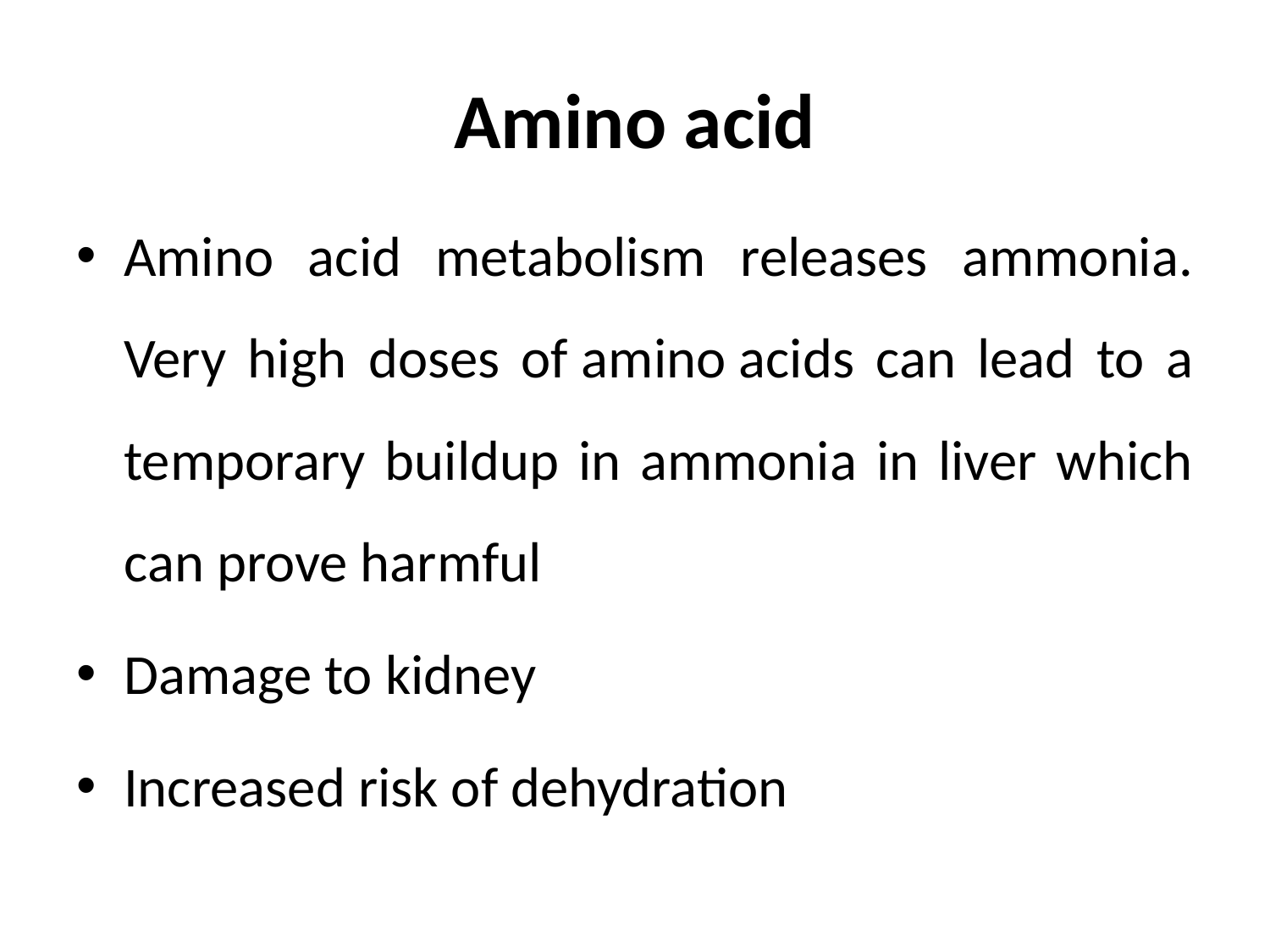

# Amino acid
Amino acid metabolism releases ammonia. Very high doses of amino acids can lead to a temporary buildup in ammonia in liver which can prove harmful
Damage to kidney
Increased risk of dehydration